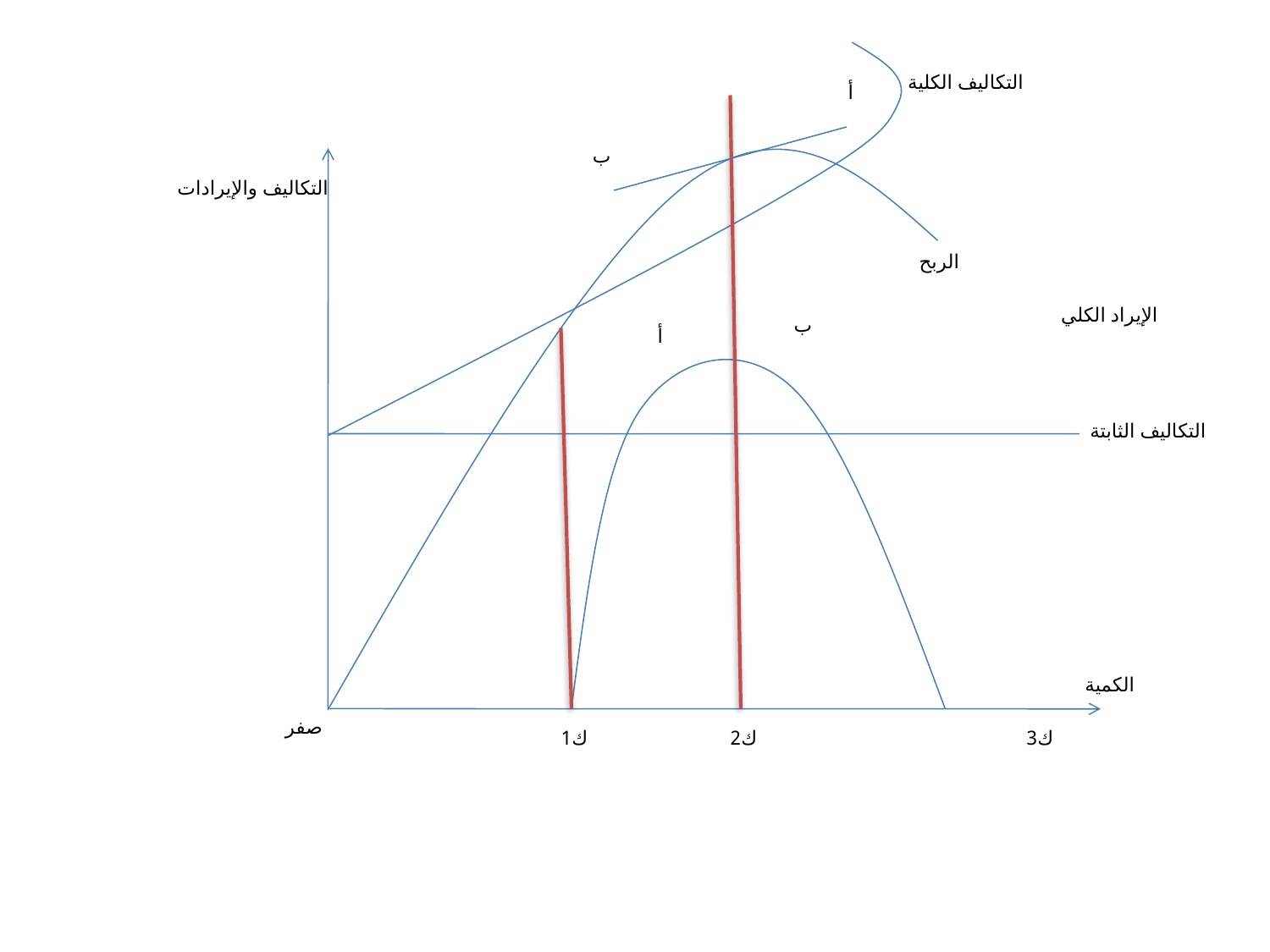

التكاليف الكلية
أ

ب
التكاليف والإيرادات
الربح
الإيراد الكلي
ب
أ

التكاليف الثابتة
الكمية
صفر
ك1
ك2
ك3